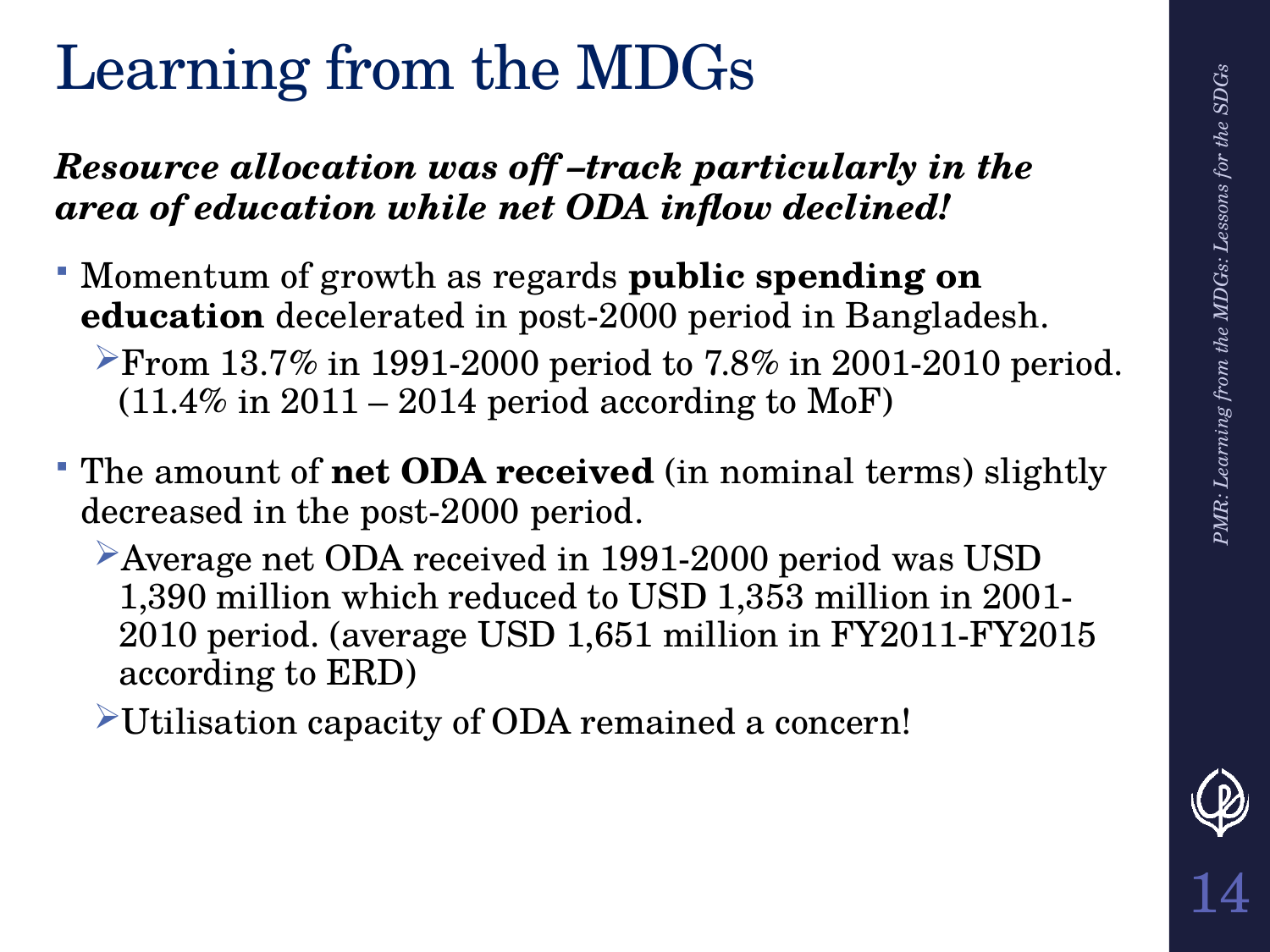

# Learning from the MDGs
Resource allocation was off –track particularly in the area of education while net ODA inflow declined!
Momentum of growth as regards public spending on education decelerated in post-2000 period in Bangladesh.
From 13.7% in 1991-2000 period to 7.8% in 2001-2010 period. (11.4% in 2011 – 2014 period according to MoF)
The amount of net ODA received (in nominal terms) slightly decreased in the post-2000 period.
Average net ODA received in 1991-2000 period was USD 1,390 million which reduced to USD 1,353 million in 2001-2010 period. (average USD 1,651 million in FY2011-FY2015 according to ERD)
Utilisation capacity of ODA remained a concern!

PMR: Learning from the MDGs: Lessons for the SDGs
14